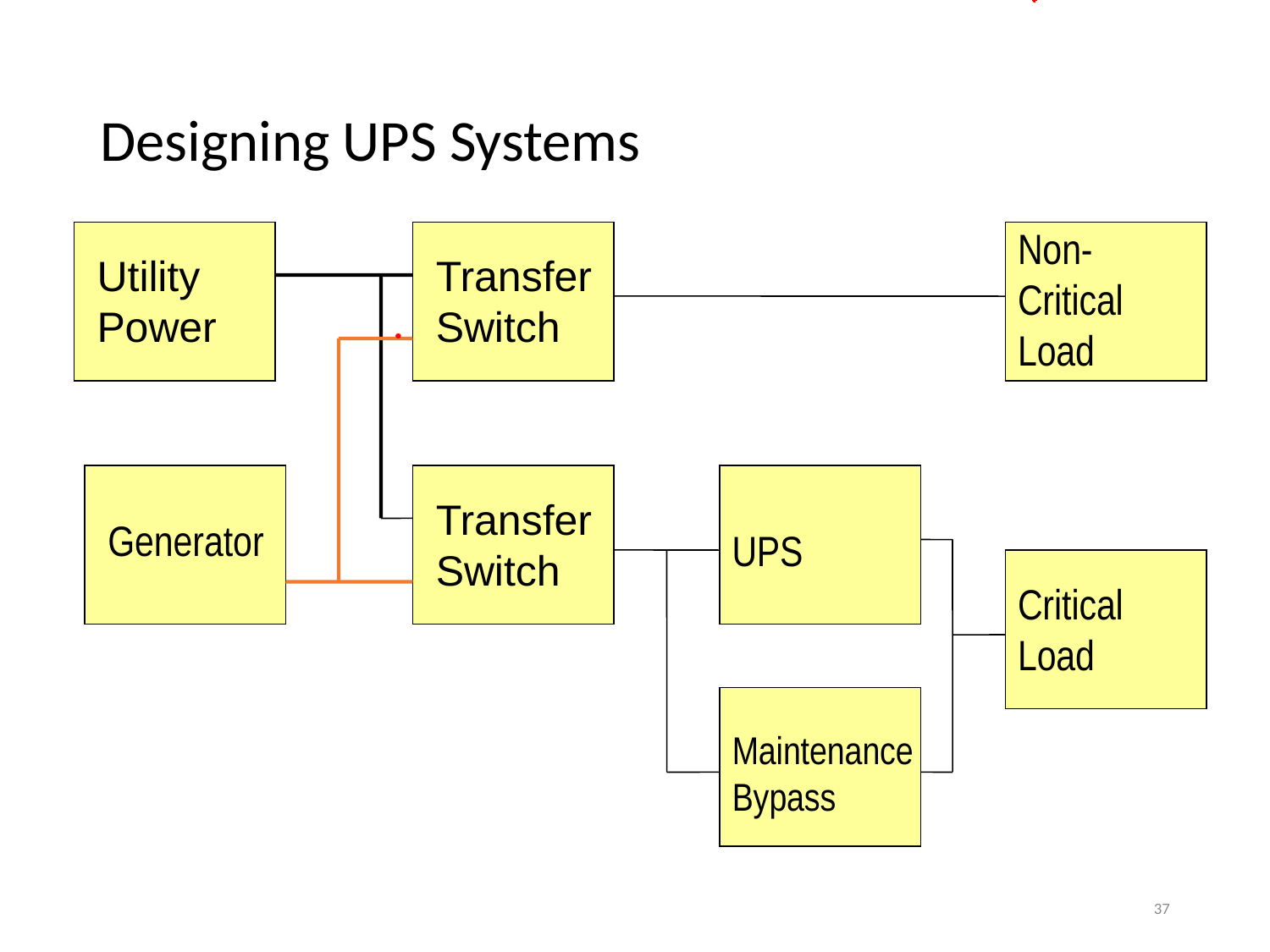

# Designing UPS Systems
Non-Critical Load

Utility
Power

Transfer
Switch

Transfer
Switch

Generator

UPS

Critical
Load

Maintenance
Bypass

37